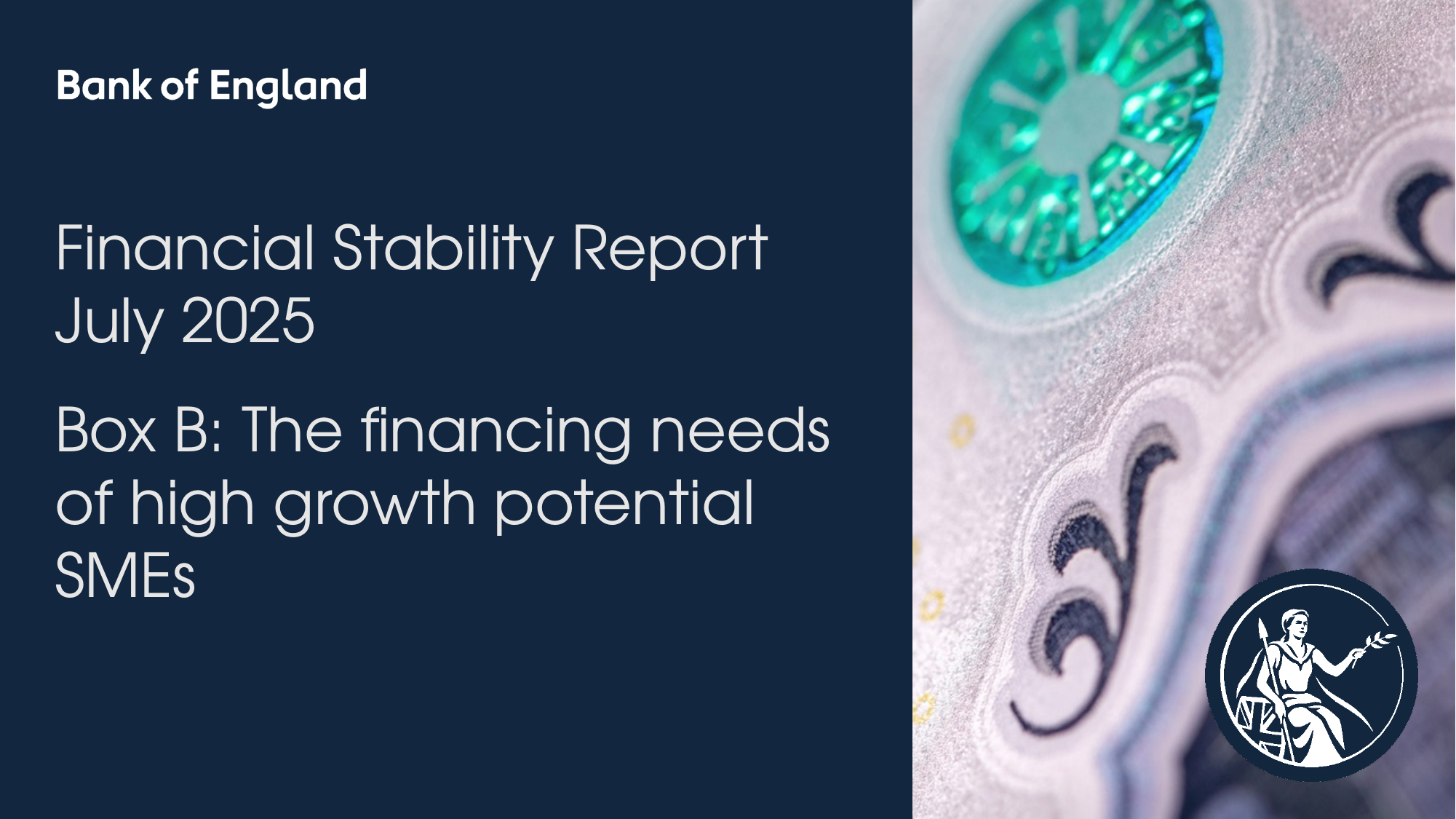

Financial Stability Report
July 2025ox
Box B: The financing needs of high growth potential SMEs